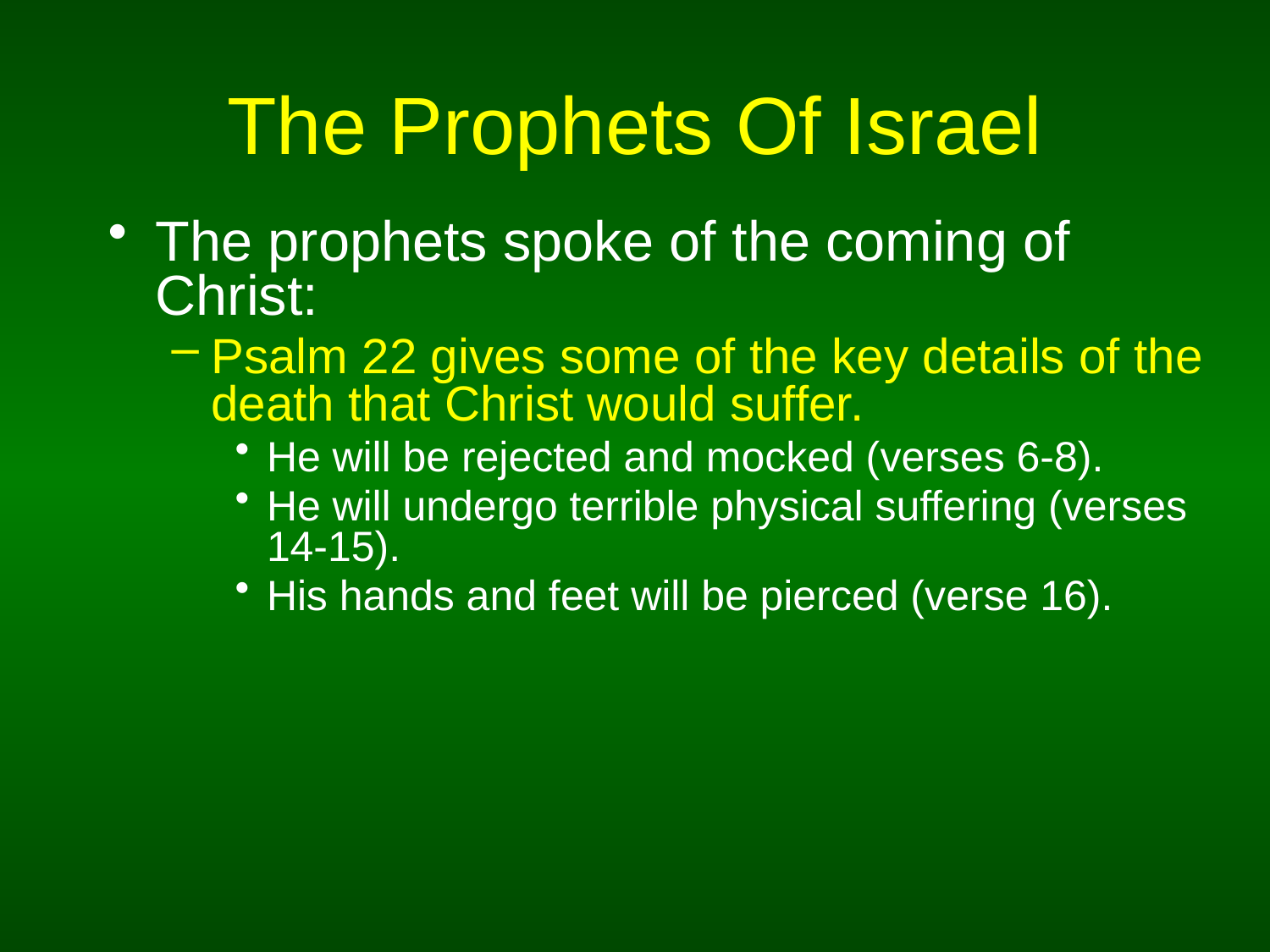

# The Prophets Of Israel
The prophets spoke of the coming of Christ:
Psalm 22 gives some of the key details of the death that Christ would suffer.
He will be rejected and mocked (verses 6-8).
He will undergo terrible physical suffering (verses 14-15).
His hands and feet will be pierced (verse 16).